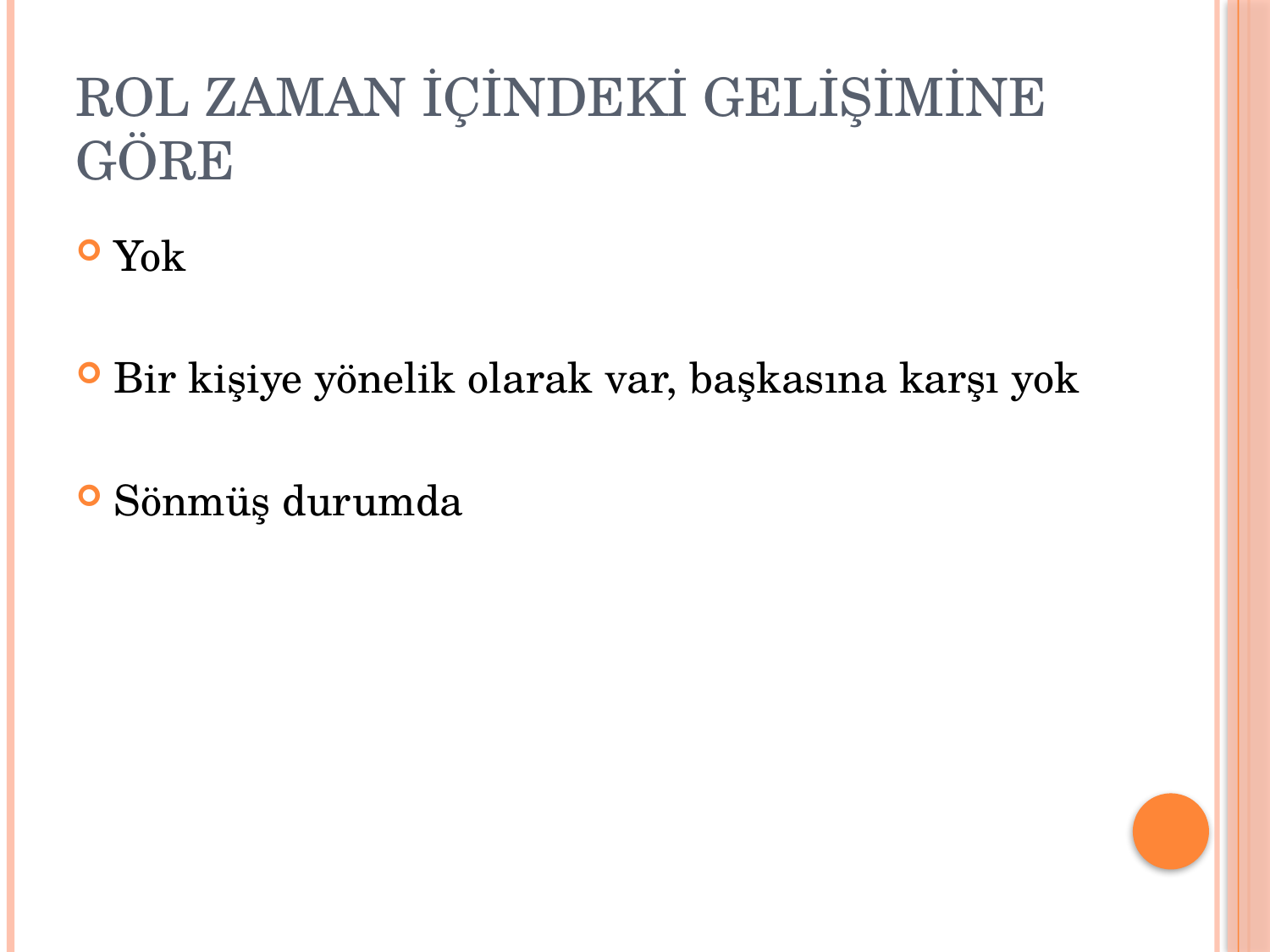

# Rol zaman içindeki gelişimine göre
Yok

Bir kişiye yönelik olarak var, başkasına karşı yok

Sönmüş durumda